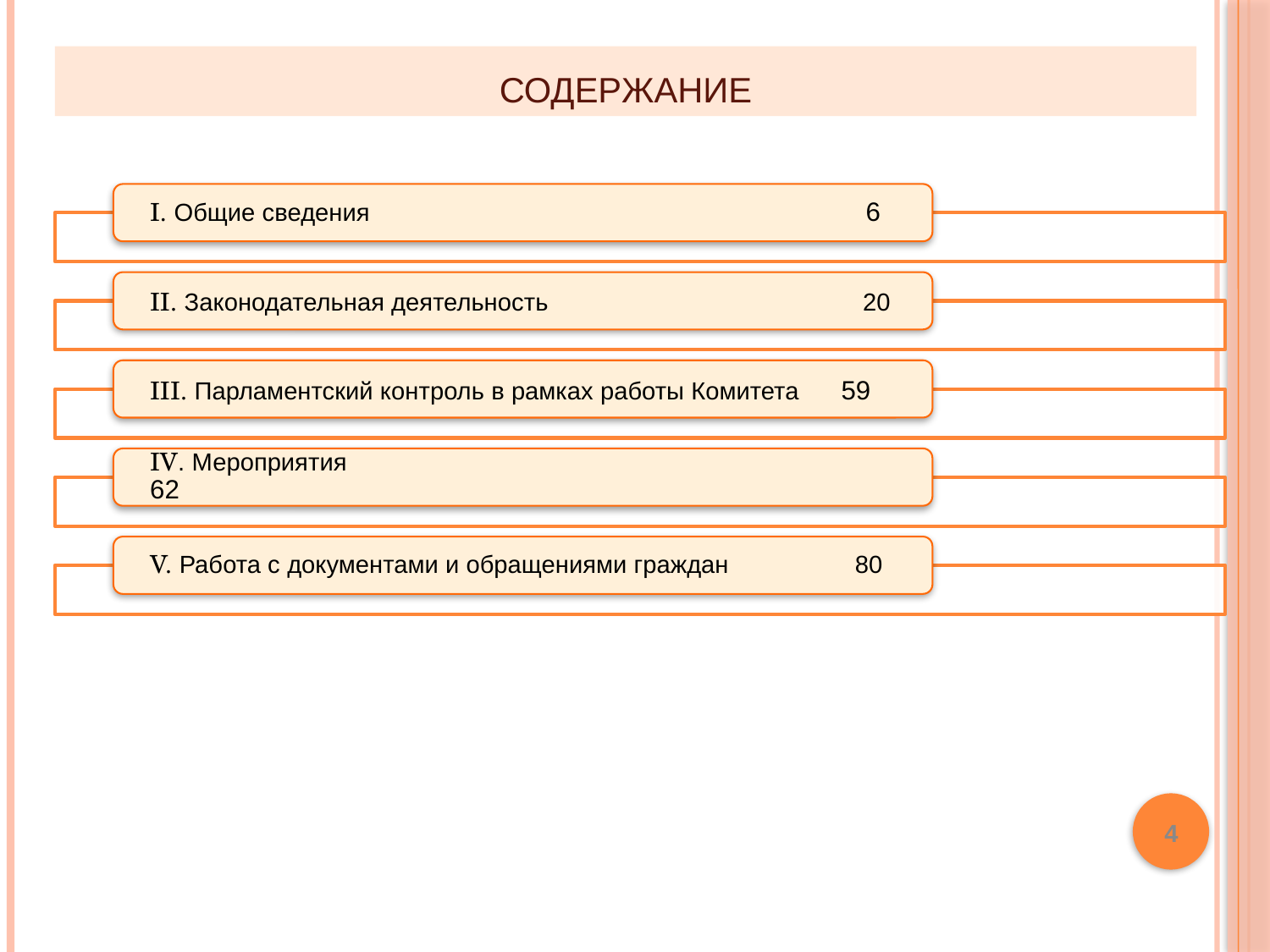

I. Общие сведения                                                                       6
II. Законодательная деятельность                                             20
III. Парламентский контроль в рамках работы Комитета      59
IV. Мероприятия                                                                           62

V. Работа с документами и обращениями граждан                  80

# содержание
4